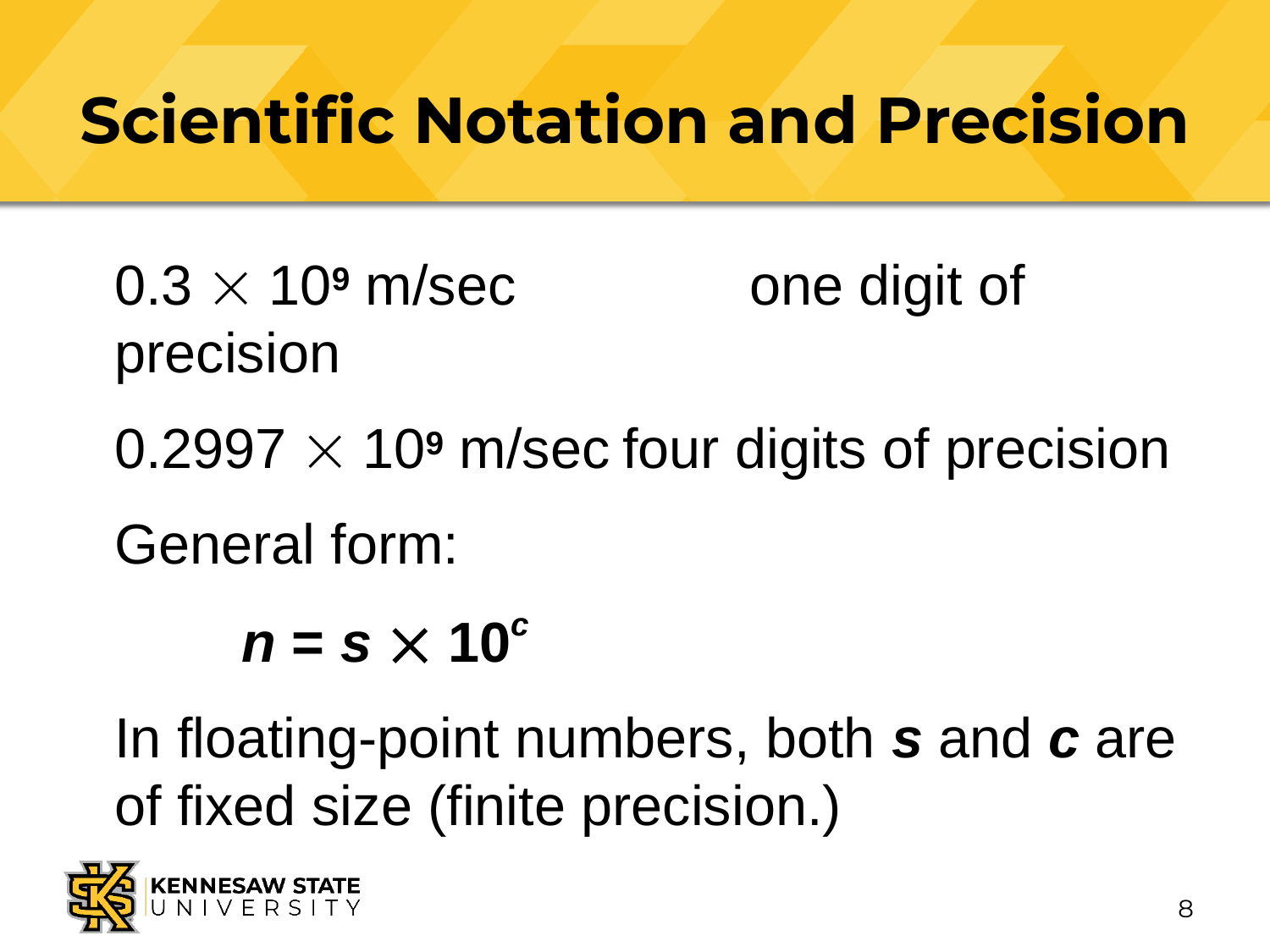

# Scientific Notation and Precision
0.3 × 109 m/sec		one digit of precision
0.2997 × 109 m/sec	four digits of precision
General form:
	n = s × 10c
In floating-point numbers, both s and c are of fixed size (finite precision.)

8